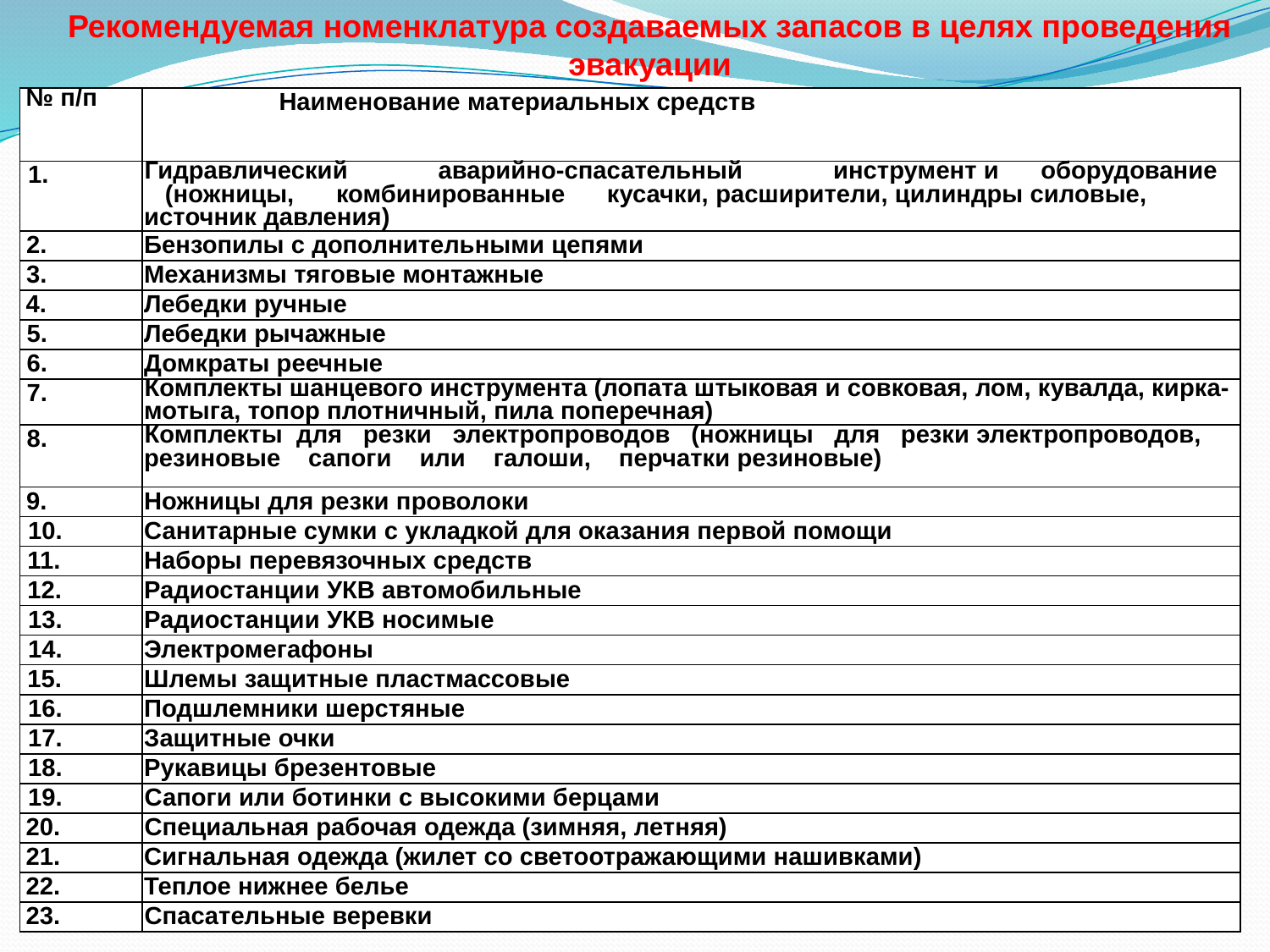

Рекомендуемая номенклатура создаваемых запасов в целях проведения эвакуации
| № п/п | Наименование материальных средств |
| --- | --- |
| 1. | Гидравлический аварийно-спасательный инструмент и оборудование (ножницы, комбинированные кусачки, расширители, цилиндры силовые, источник давления) |
| 2. | Бензопилы с дополнительными цепями |
| 3. | Механизмы тяговые монтажные |
| 4. | Лебедки ручные |
| 5. | Лебедки рычажные |
| 6. | Домкраты реечные |
| 7. | Комплекты шанцевого инструмента (лопата штыковая и совковая, лом, кувалда, кирка-мотыга, топор плотничный, пила поперечная) |
| 8. | Комплекты для резки электропроводов (ножницы для резки электропроводов, резиновые сапоги или галоши, перчатки резиновые) |
| 9. | Ножницы для резки проволоки |
| 10. | Санитарные сумки с укладкой для оказания первой помощи |
| 11. | Наборы перевязочных средств |
| 12. | Радиостанции УКВ автомобильные |
| 13. | Радиостанции УКВ носимые |
| 14. | Электромегафоны |
| 15. | Шлемы защитные пластмассовые |
| 16. | Подшлемники шерстяные |
| 17. | Защитные очки |
| 18. | Рукавицы брезентовые |
| 19. | Сапоги или ботинки с высокими берцами |
| 20. | Специальная рабочая одежда (зимняя, летняя) |
| 21. | Сигнальная одежда (жилет со светоотражающими нашивками) |
| 22. | Теплое нижнее белье |
| 23. | Спасательные веревки |
13